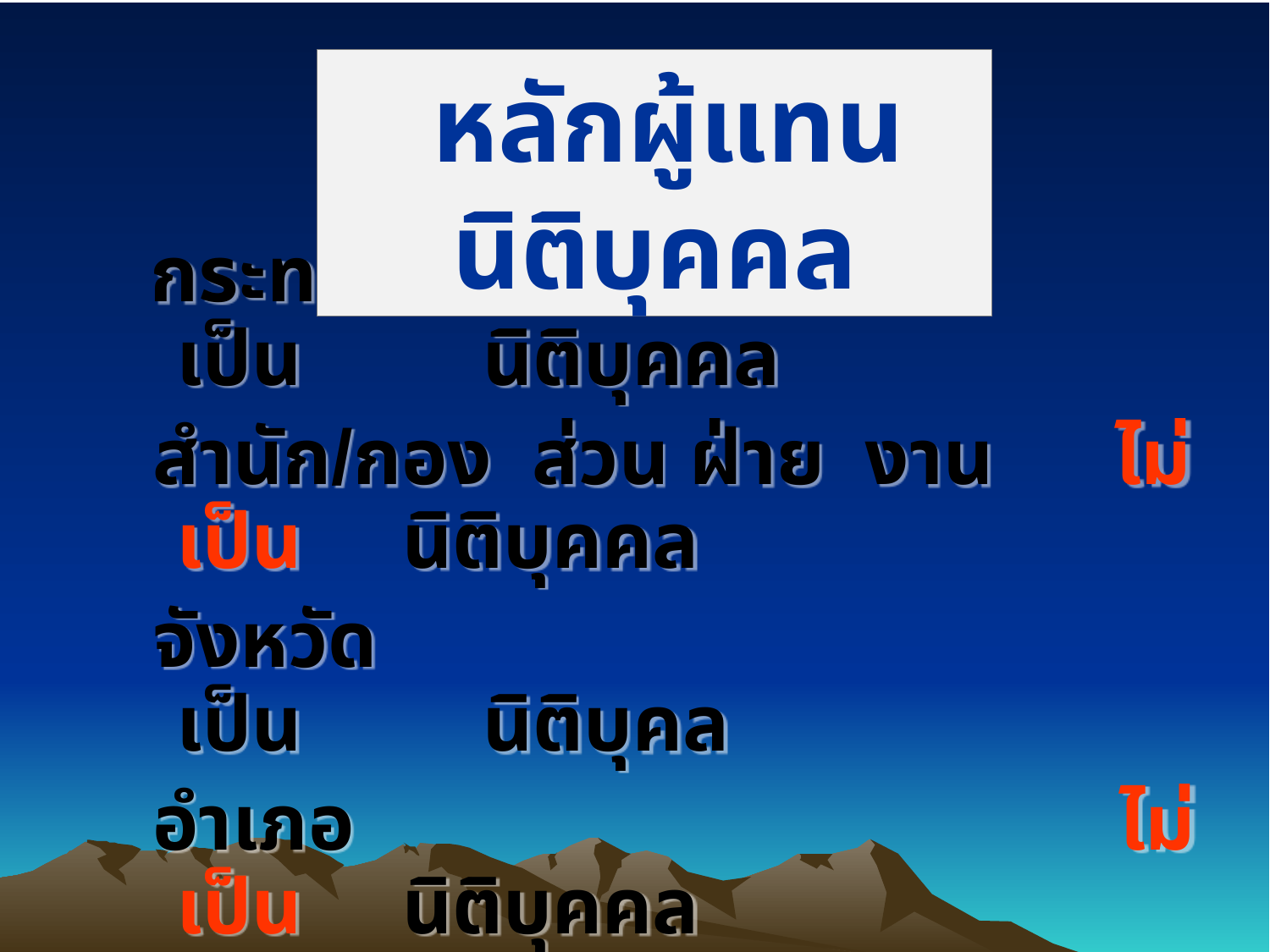

หลักผู้แทนนิติบุคคล
    กระทรวง  ทบวง   กรม            เป็น         นิติบุคคล
   สำนัก/กอง  ส่วน ฝ่าย  งาน      ไม่เป็น     นิติบุคคล
   จังหวัด                                     เป็น         นิติบุคล
   อำเภอ                                      ไม่เป็น     นิติบุคคล
   อบจ. เทศบาล  อบต.                เป็น         นิติบุคคล
   กรุงเทพมหานคร และเมืองพัทยา